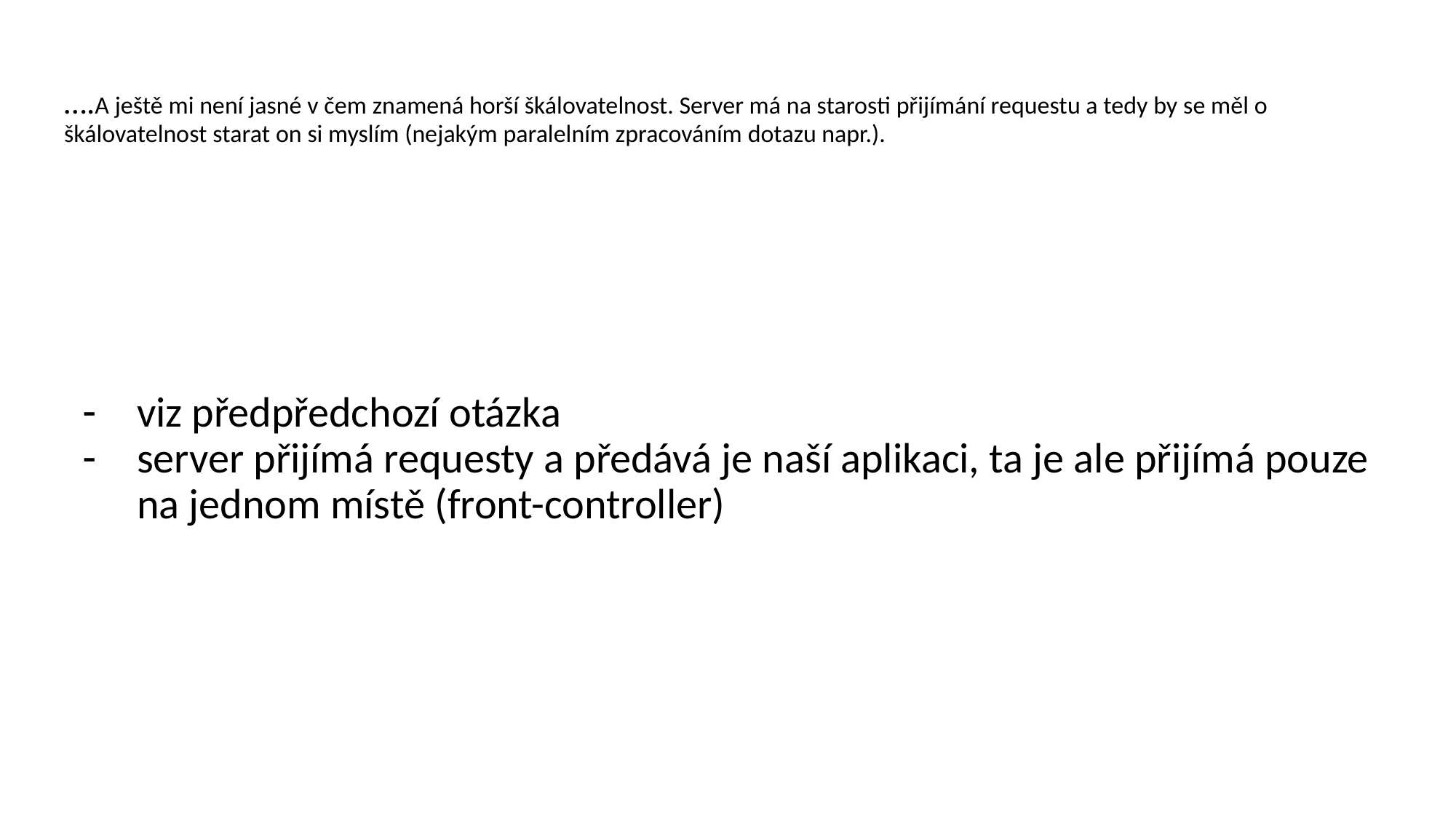

# ….A ještě mi není jasné v čem znamená horší škálovatelnost. Server má na starosti přijímání requestu a tedy by se měl o škálovatelnost starat on si myslím (nejakým paralelním zpracováním dotazu napr.).

viz předpředchozí otázka
server přijímá requesty a předává je naší aplikaci, ta je ale přijímá pouze na jednom místě (front-controller)